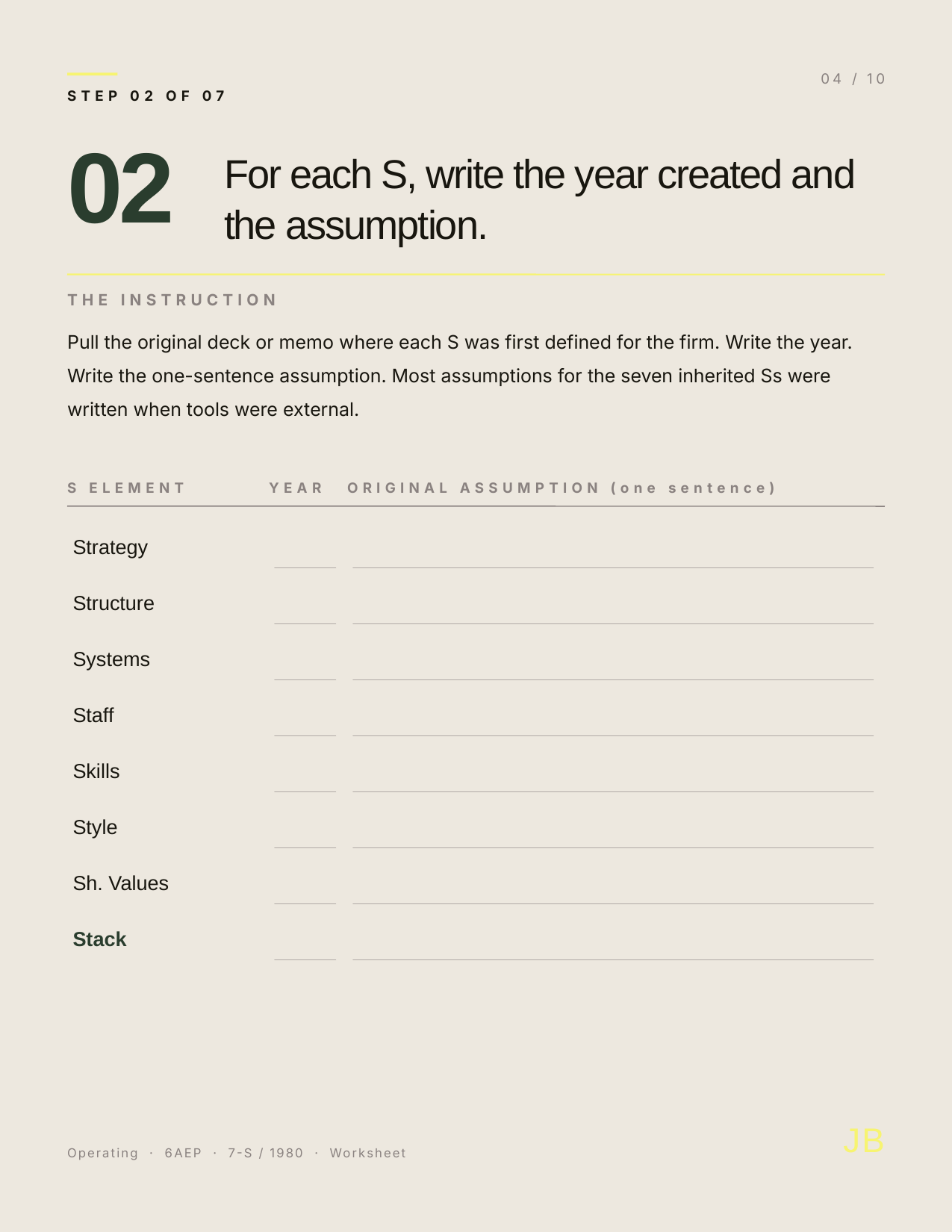

04 / 10

STEP 02 OF 07
02
For each S, write the year created and the assumption.

THE INSTRUCTION
Pull the original deck or memo where each S was first defined for the firm. Write the year. Write the one-sentence assumption. Most assumptions for the seven inherited Ss were written when tools were external.
S ELEMENT
YEAR
ORIGINAL ASSUMPTION (one sentence)

Strategy

Structure

Systems

Staff

Skills

Style

Sh. Values

Stack

JB
Operating  ·  6AEP  ·  7-S / 1980  ·  Worksheet